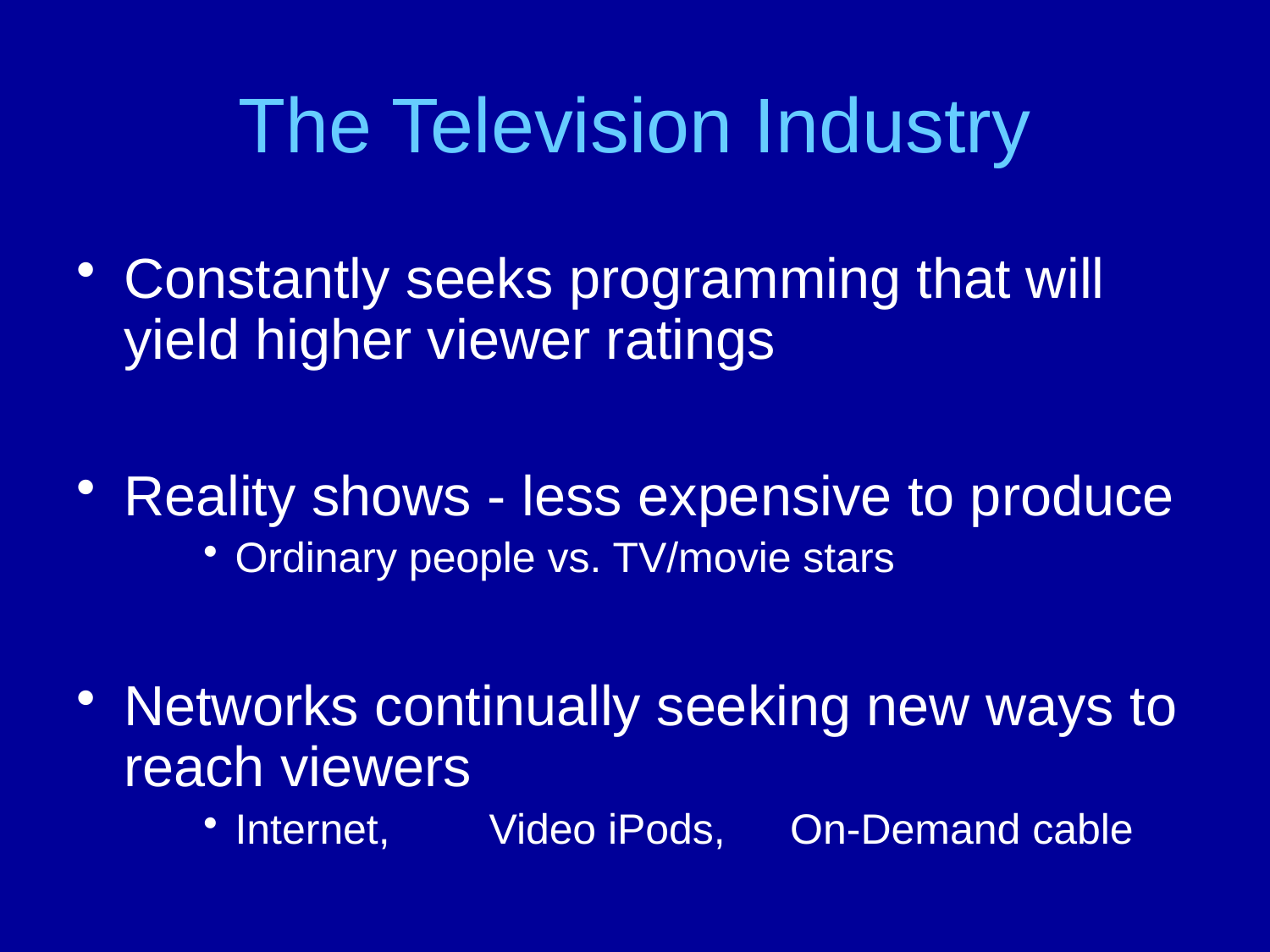

# The Television Industry
Constantly seeks programming that will yield higher viewer ratings

Reality shows - less expensive to produce
Ordinary people vs. TV/movie stars

Networks continually seeking new ways to reach viewers
Internet, 	Video iPods, 	    On-Demand cable